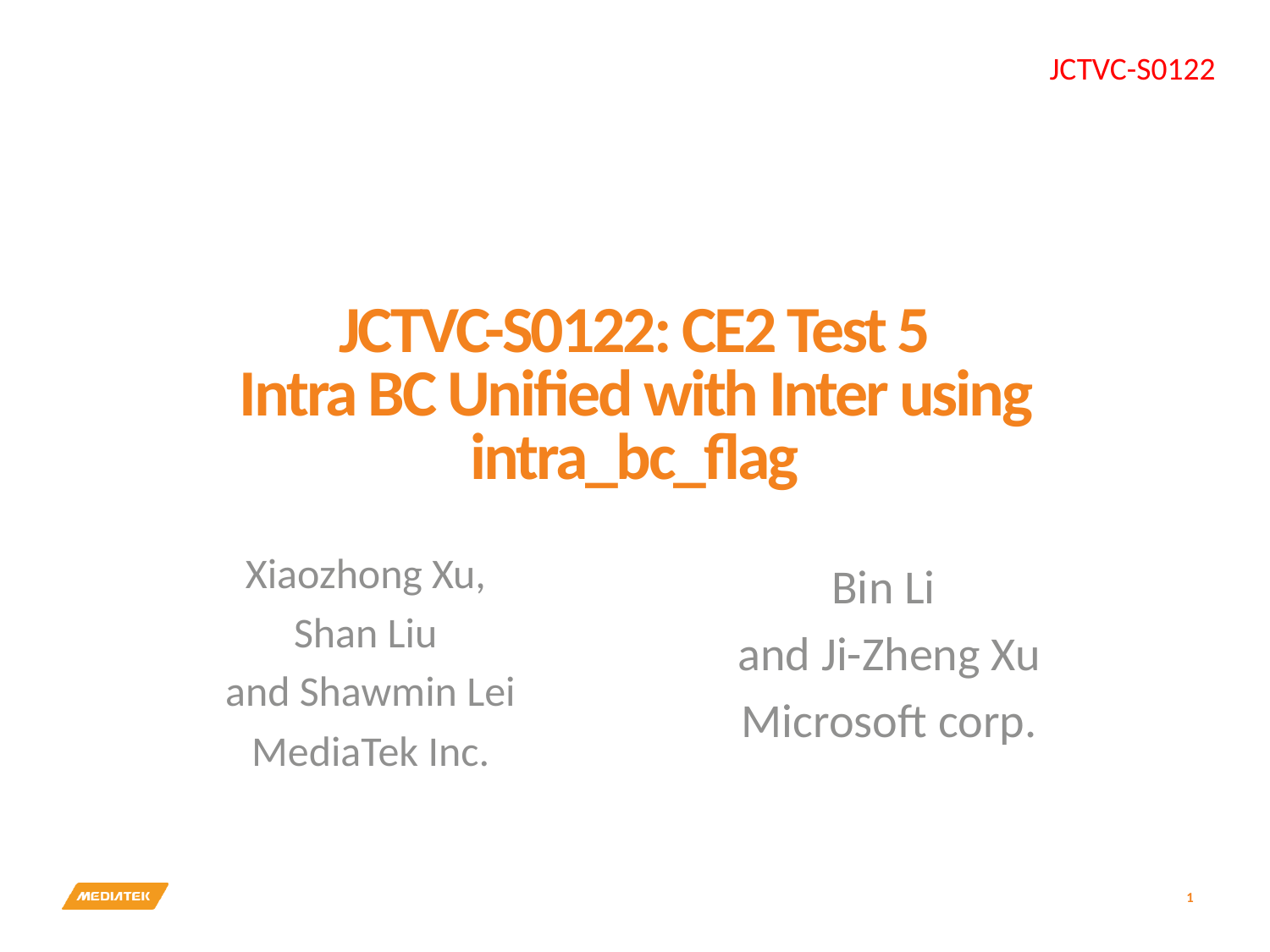

JCTVC-S0122
# JCTVC-S0122: CE2 Test 5 Intra BC Unified with Inter using intra_bc_flag
Xiaozhong Xu,
Shan Liu
and Shawmin Lei
MediaTek Inc.
Bin Li
and Ji-Zheng Xu
Microsoft corp.
1